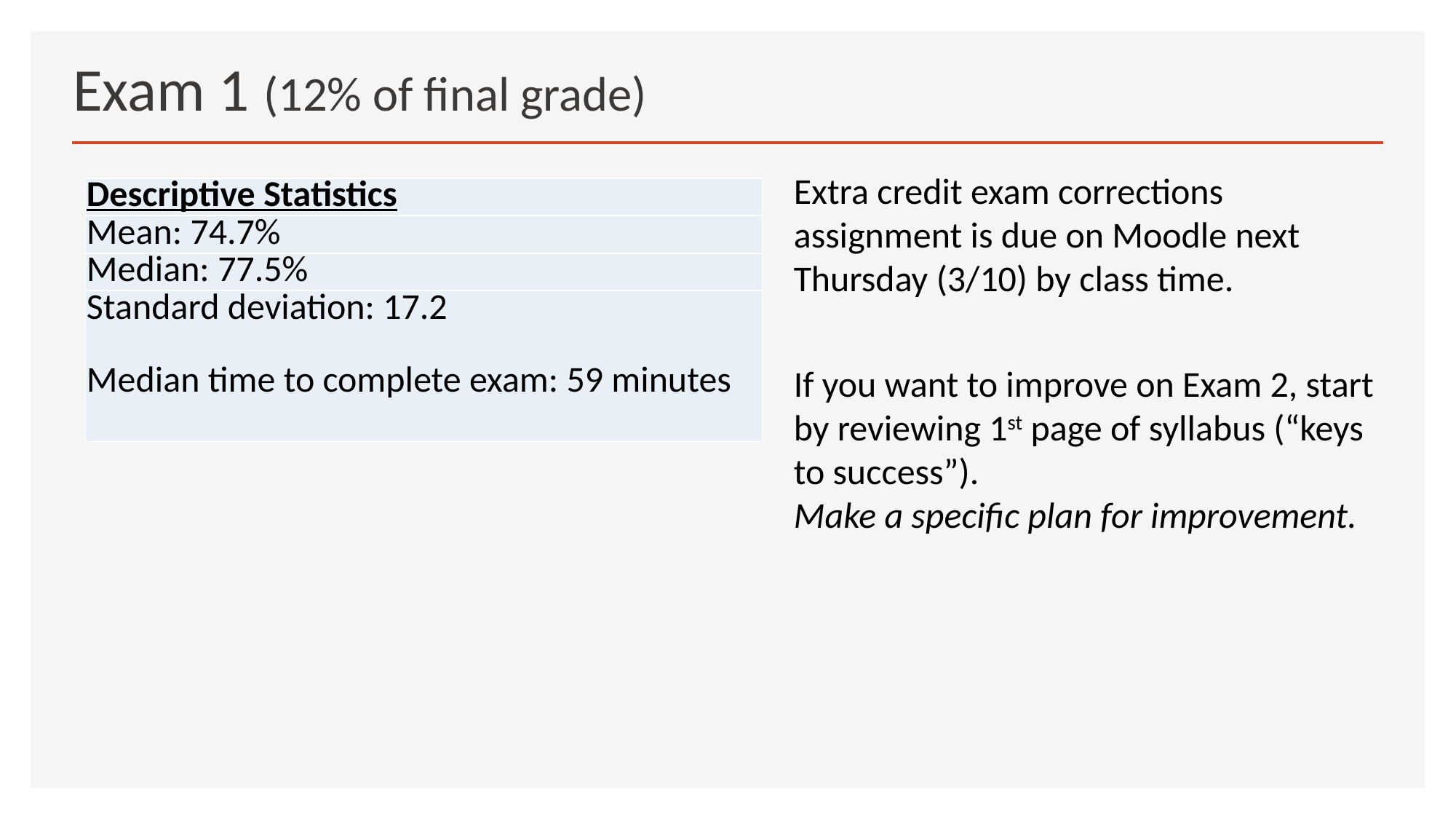

# Exam 1 (12% of final grade)
Extra credit exam corrections assignment is due on Moodle next Thursday (3/10) by class time.
| Descriptive Statistics |
| --- |
| Mean: 74.7% |
| Median: 77.5% |
| Standard deviation: 17.2 Median time to complete exam: 59 minutes |
If you want to improve on Exam 2, start by reviewing 1st page of syllabus (“keys to success”).
Make a specific plan for improvement.